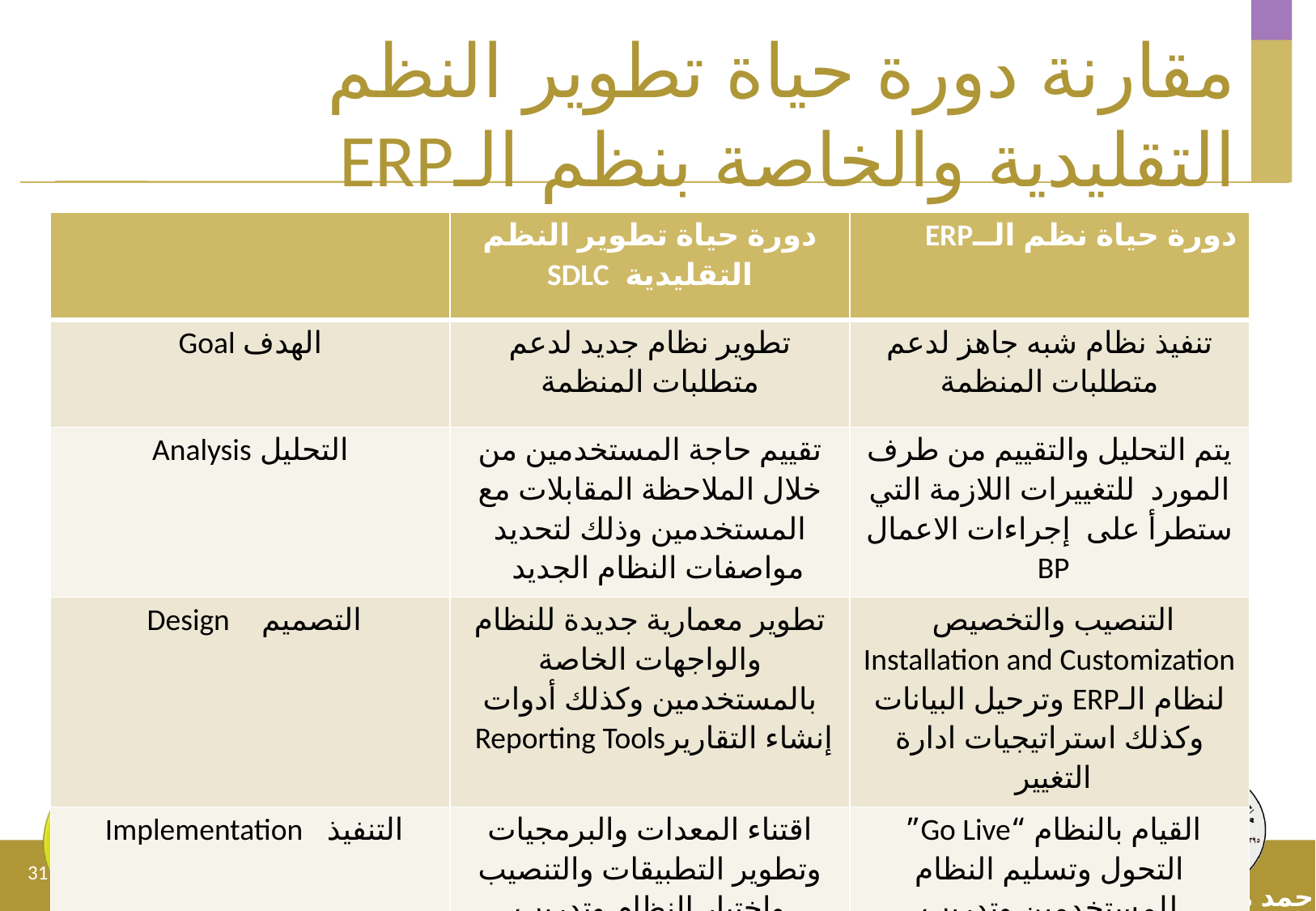

# مقارنة دورة حياة تطوير النظم التقليدية والخاصة بنظم الـERP
|  | دورة حياة تطوير النظم التقليدية SDLC | دورة حياة نظم الــERP |
| --- | --- | --- |
| الهدف Goal | تطوير نظام جديد لدعم متطلبات المنظمة | تنفيذ نظام شبه جاهز لدعم متطلبات المنظمة |
| التحليل Analysis | تقييم حاجة المستخدمين من خلال الملاحظة المقابلات مع المستخدمين وذلك لتحديد مواصفات النظام الجديد | يتم التحليل والتقييم من طرف المورد للتغييرات اللازمة التي ستطرأ على إجراءات الاعمال BP |
| التصميم Design | تطوير معمارية جديدة للنظام والواجهات الخاصة بالمستخدمين وكذلك أدوات إنشاء التقاريرReporting Tools | التنصيب والتخصيص Installation and Customization لنظام الـERP وترحيل البيانات وكذلك استراتيجيات ادارة التغيير |
| التنفيذ Implementation | اقتناء المعدات والبرمجيات وتطوير التطبيقات والتنصيب واختبار النظام وتدريب المستخدمين | القيام بالنظام “Go Live” التحول وتسليم النظام للمستخدمين وتدريب الموظفين والتحول الى البيئة الجديدة |
31